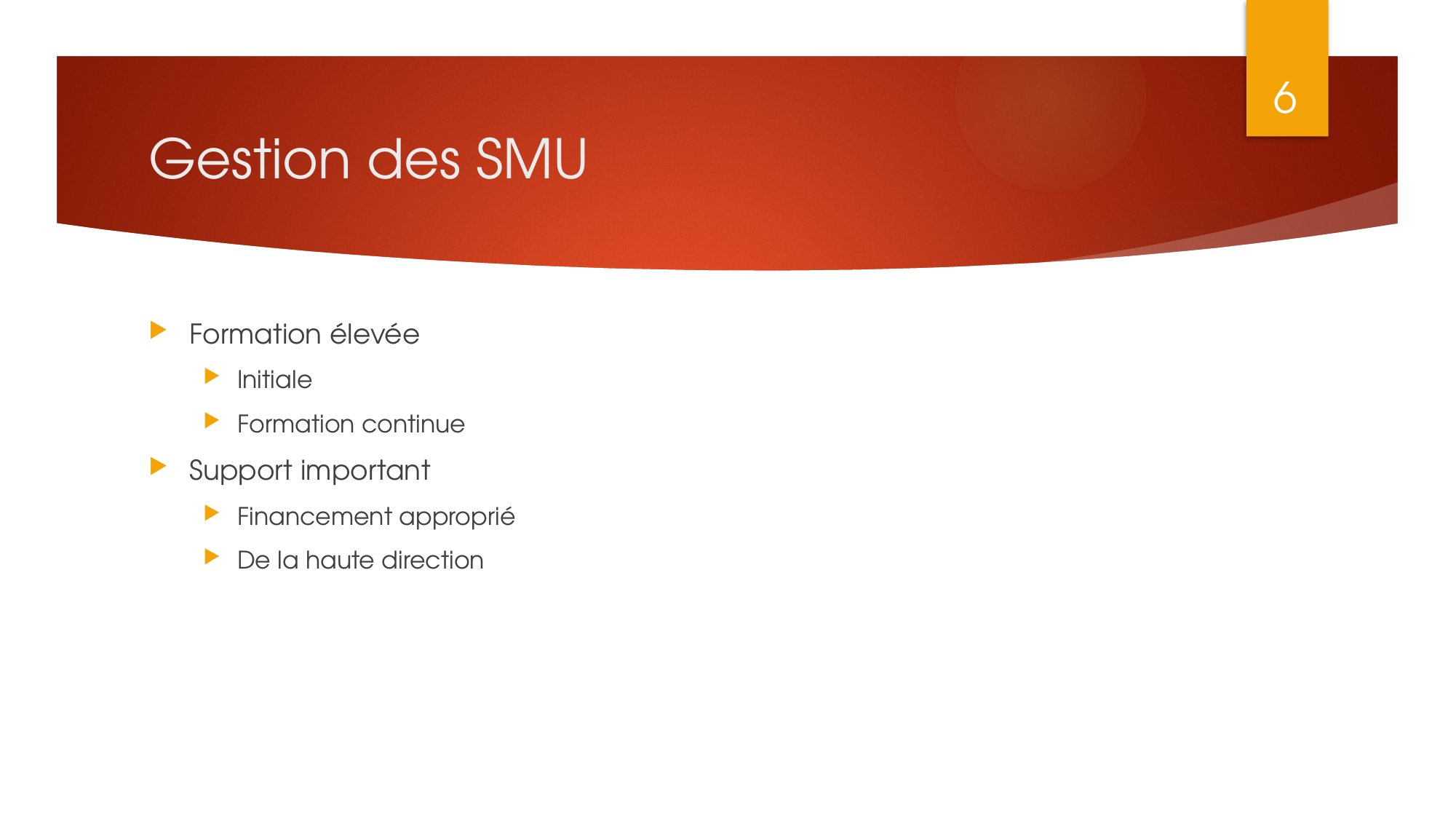

6
# Gestion des SMU
Formation élevée
Initiale
Formation continue
Support important
Financement approprié
De la haute direction